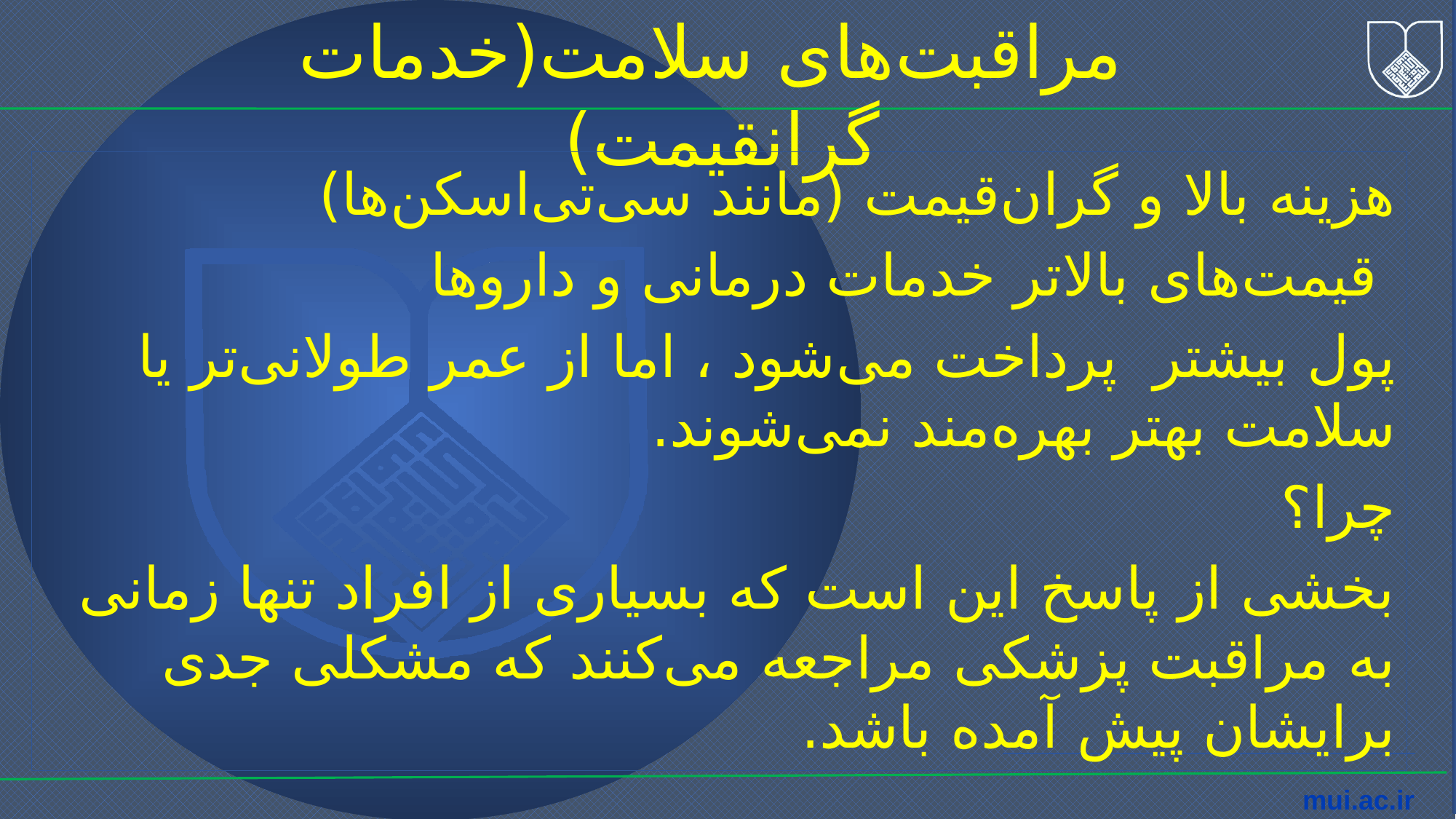

مراقبت‌های سلامت(خدمات گرانقیمت)
هزینه بالا و گران‌قیمت (مانند سی‌تی‌اسکن‌ها)
 قیمت‌های بالاتر خدمات درمانی و داروها
پول بیشتر  پرداخت می‌شود ، اما از عمر طولانی‌تر یا سلامت بهتر بهره‌مند نمی‌شوند.
چرا؟
بخشی از پاسخ این است که بسیاری از افراد تنها زمانی به مراقبت پزشکی مراجعه می‌کنند که مشکلی جدی برایشان پیش آمده باشد.